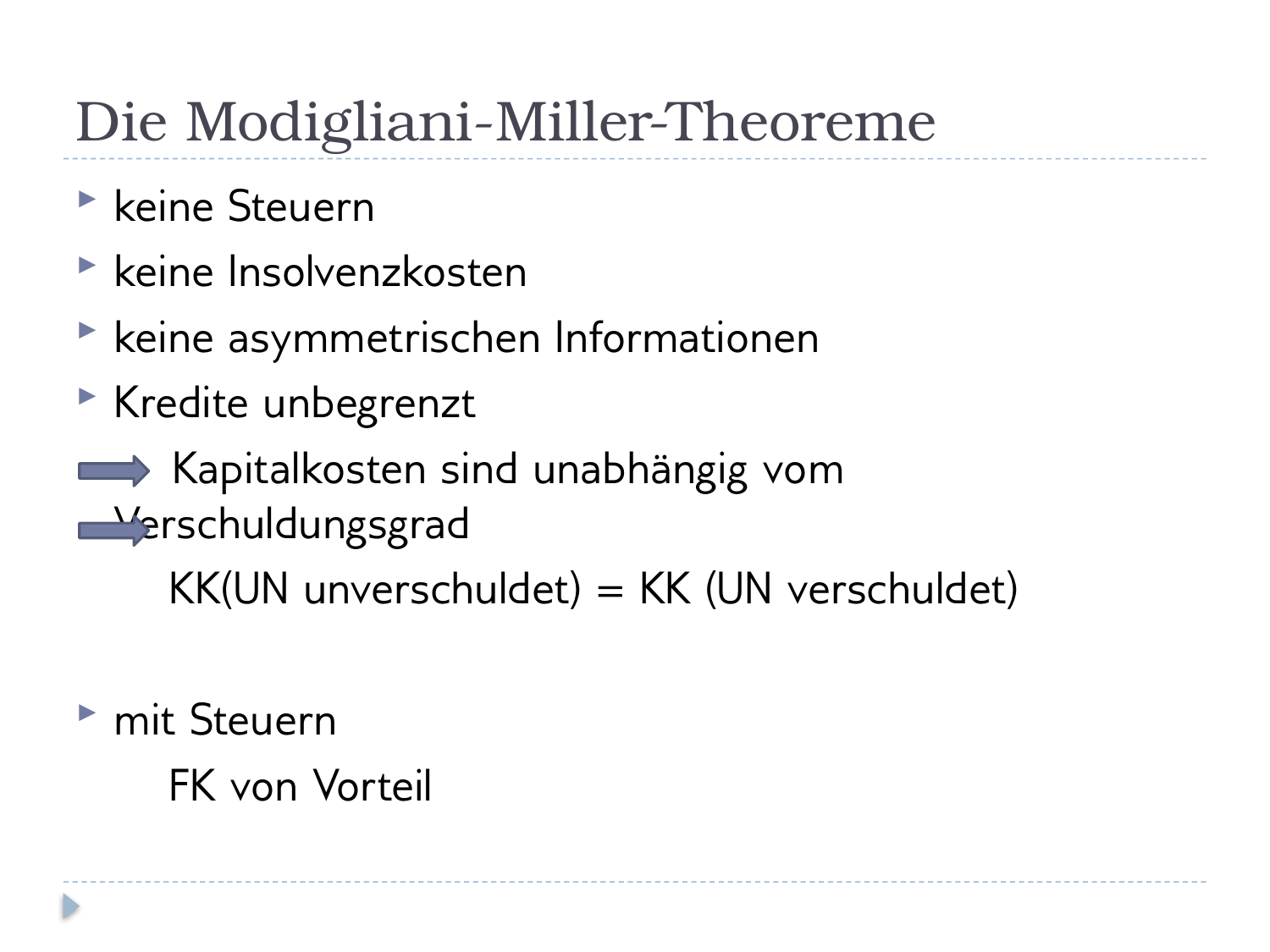

# Die Modigliani-Miller-Theoreme
keine Steuern
keine Insolvenzkosten
keine asymmetrischen Informationen
Kredite unbegrenzt
       Kapitalkosten sind unabhängig vom Verschuldungsgrad
 	    KK(UN unverschuldet) = KK (UN verschuldet)

mit Steuern
	    FK von Vorteil